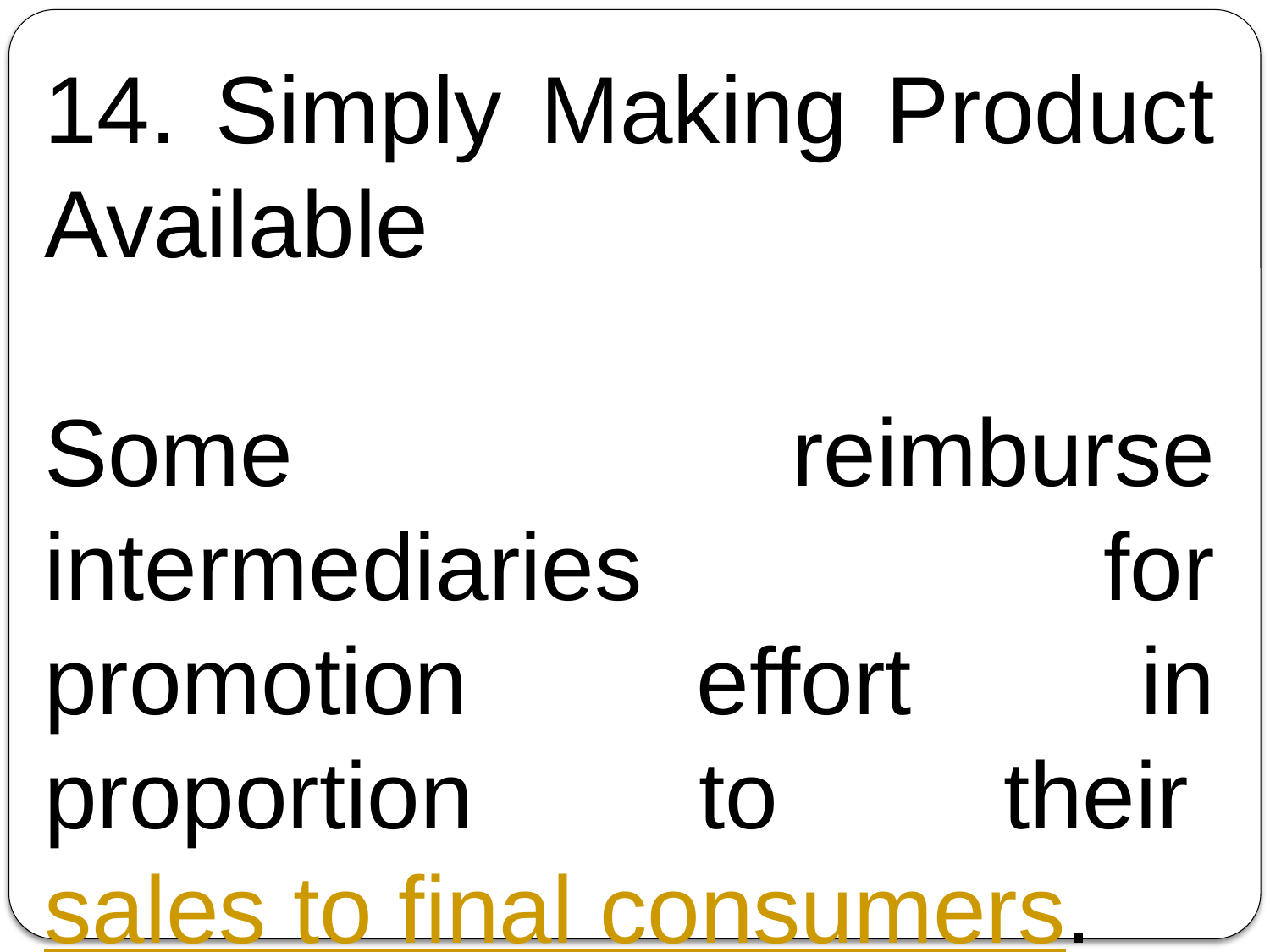

14. Simply Making Product Available

Some reimburse intermediaries for promotion effort in proportion to their sales to final consumers.